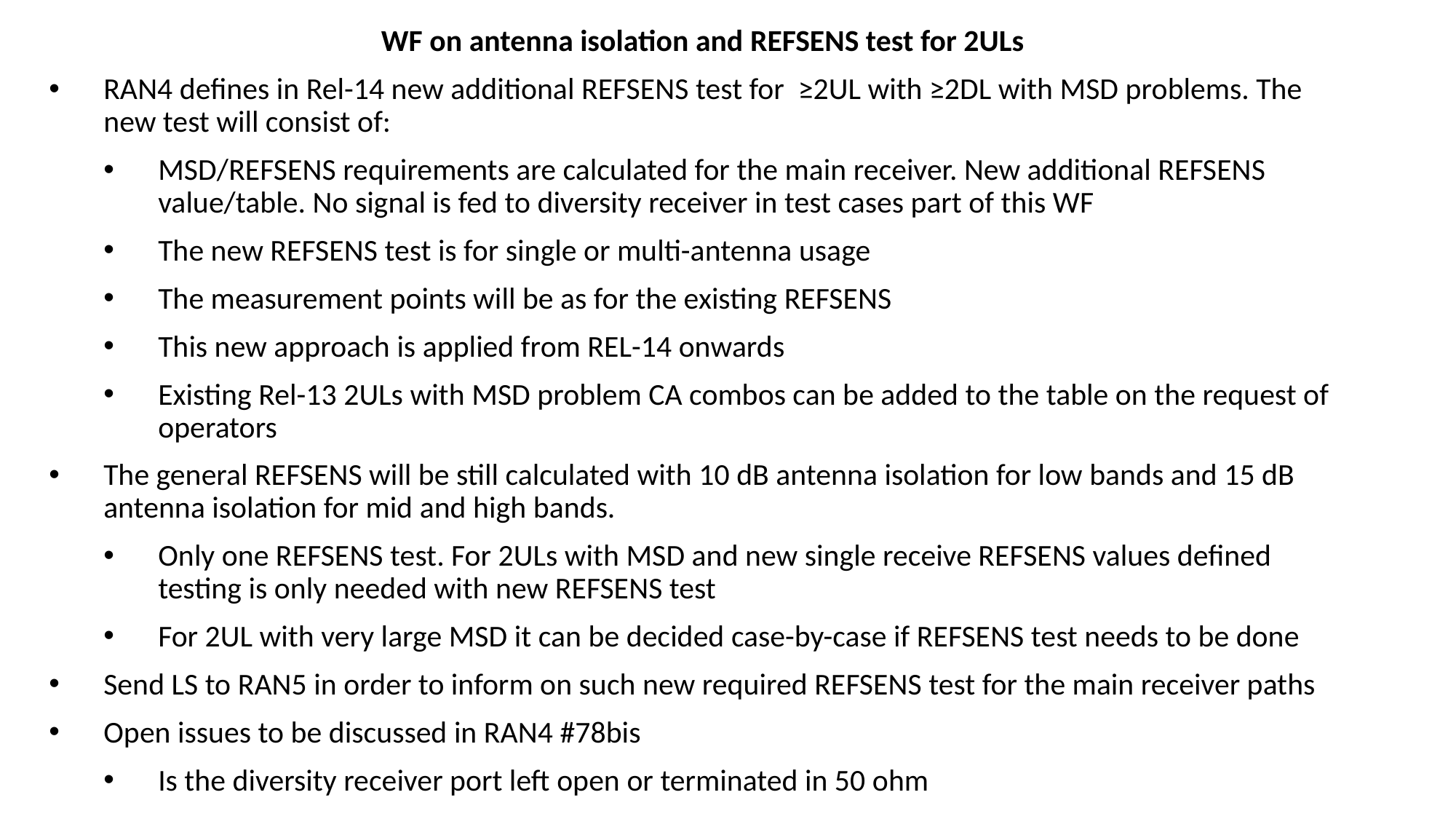

WF on antenna isolation and REFSENS test for 2ULs
RAN4 defines in Rel-14 new additional REFSENS test for  ≥2UL with ≥2DL with MSD problems. The new test will consist of:
MSD/REFSENS requirements are calculated for the main receiver. New additional REFSENS value/table. No signal is fed to diversity receiver in test cases part of this WF
The new REFSENS test is for single or multi-antenna usage
The measurement points will be as for the existing REFSENS
This new approach is applied from REL-14 onwards
Existing Rel-13 2ULs with MSD problem CA combos can be added to the table on the request of operators
The general REFSENS will be still calculated with 10 dB antenna isolation for low bands and 15 dB antenna isolation for mid and high bands.
Only one REFSENS test. For 2ULs with MSD and new single receive REFSENS values defined testing is only needed with new REFSENS test
For 2UL with very large MSD it can be decided case-by-case if REFSENS test needs to be done
Send LS to RAN5 in order to inform on such new required REFSENS test for the main receiver paths
Open issues to be discussed in RAN4 #78bis
Is the diversity receiver port left open or terminated in 50 ohm